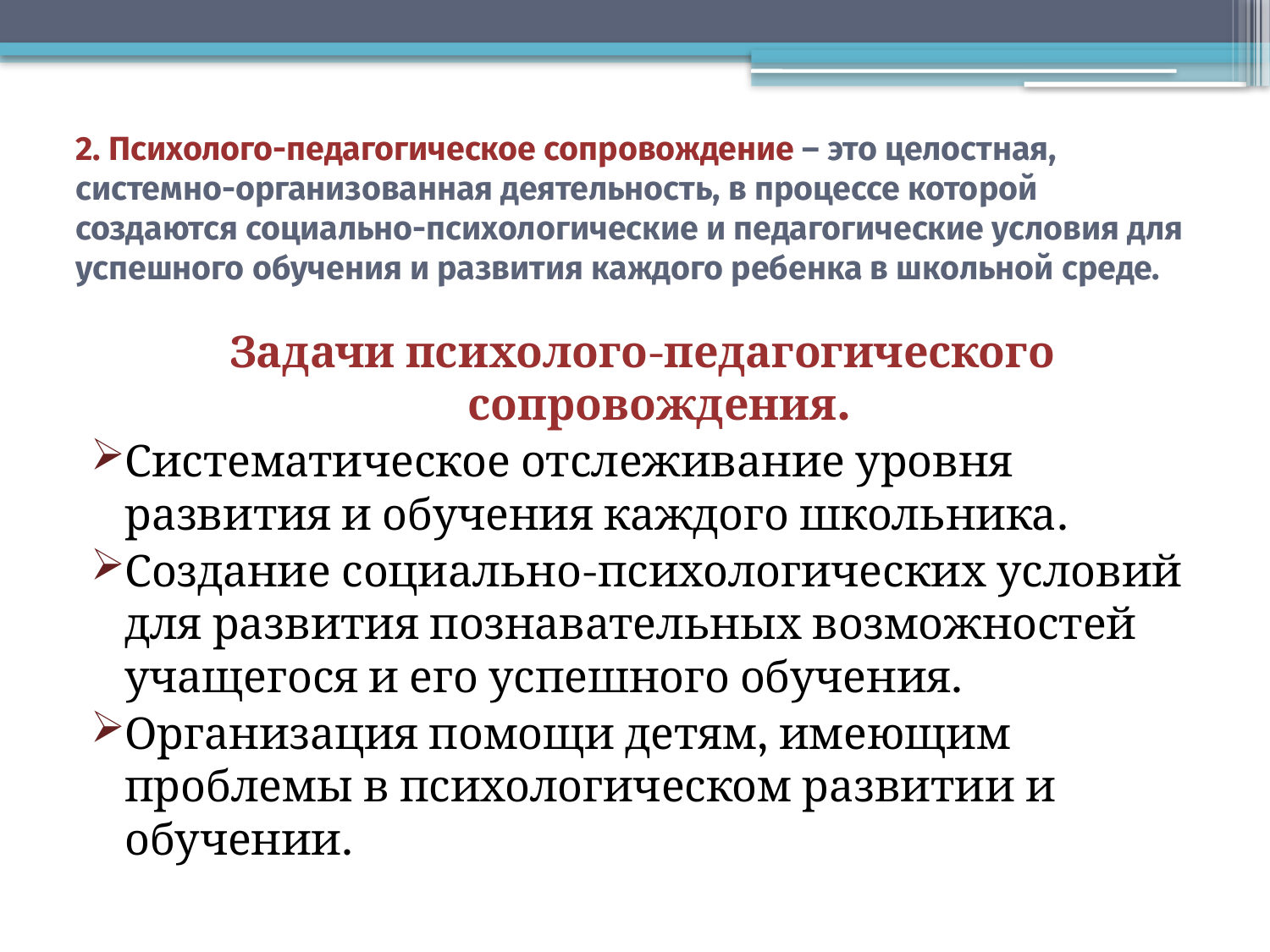

# 2. Психолого-педагогическое сопровождение – это целостная, системно-организованная деятельность, в процессе которой создаются социально-психологические и педагогические условия для успешного обучения и развития каждого ребенка в школьной среде.
Задачи психолого-педагогического сопровождения.
Систематическое отслеживание уровня развития и обучения каждого школьника.
Создание социально-психологических условий для развития познавательных возможностей учащегося и его успешного обучения.
Организация помощи детям, имеющим проблемы в психологическом развитии и обучении.